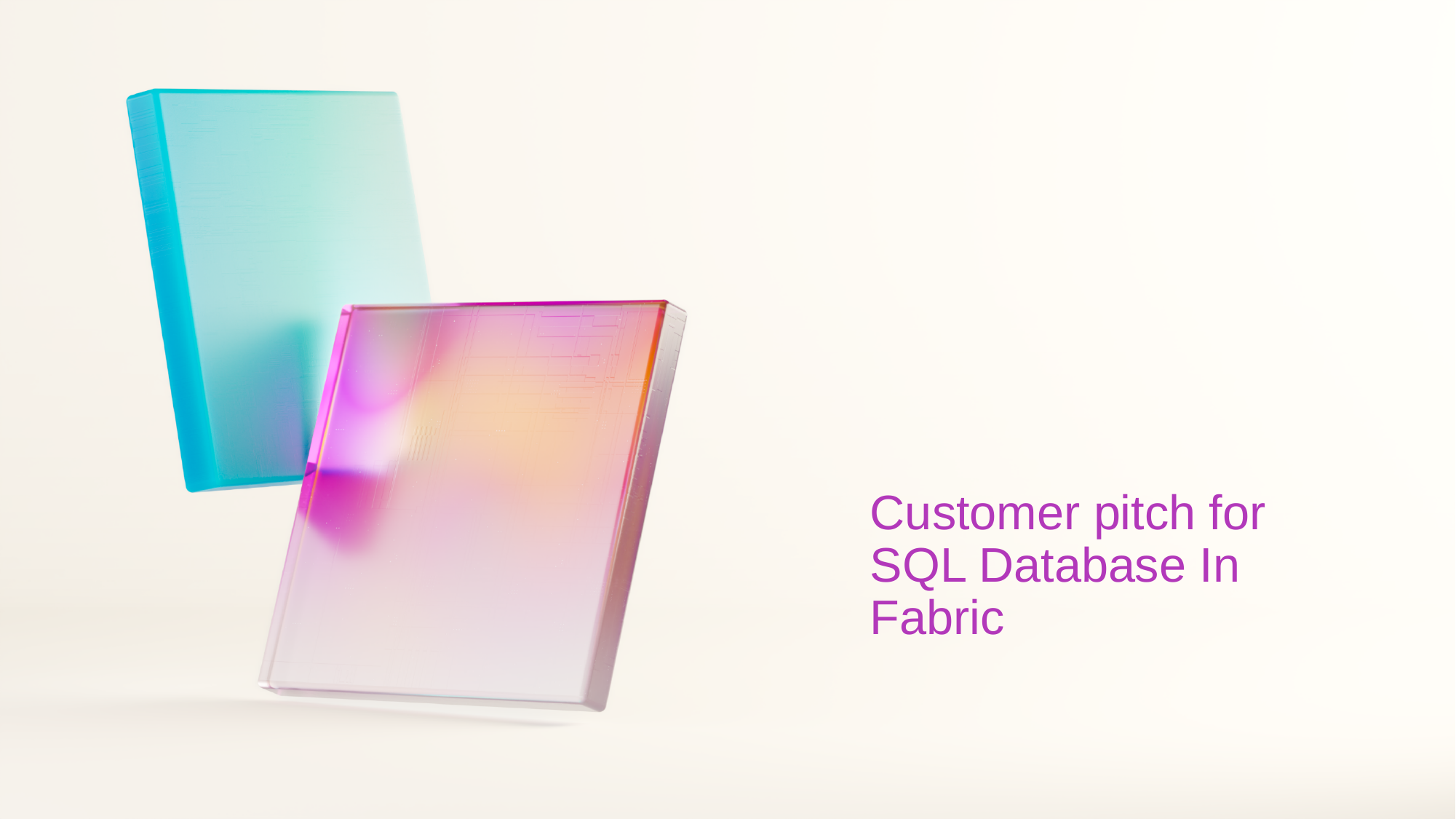

Customer pitch for SQL Database In Fabric